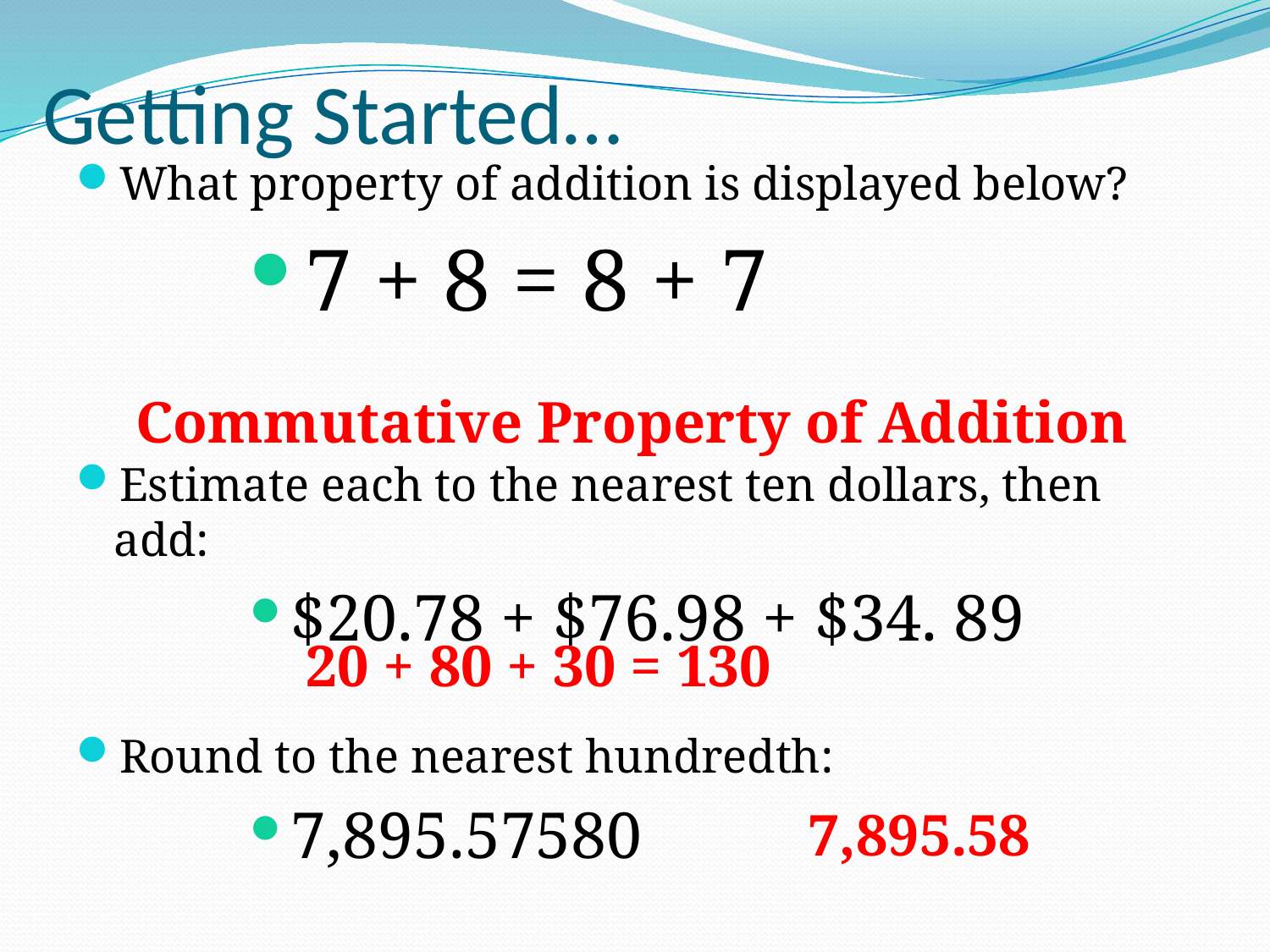

# Getting Started…
What property of addition is displayed below?
7 + 8 = 8 + 7

Estimate each to the nearest ten dollars, then add:
$20.78 + $76.98 + $34. 89

Round to the nearest hundredth:
7,895.57580

Commutative Property of Addition
20 + 80 + 30 = 130
7,895.58